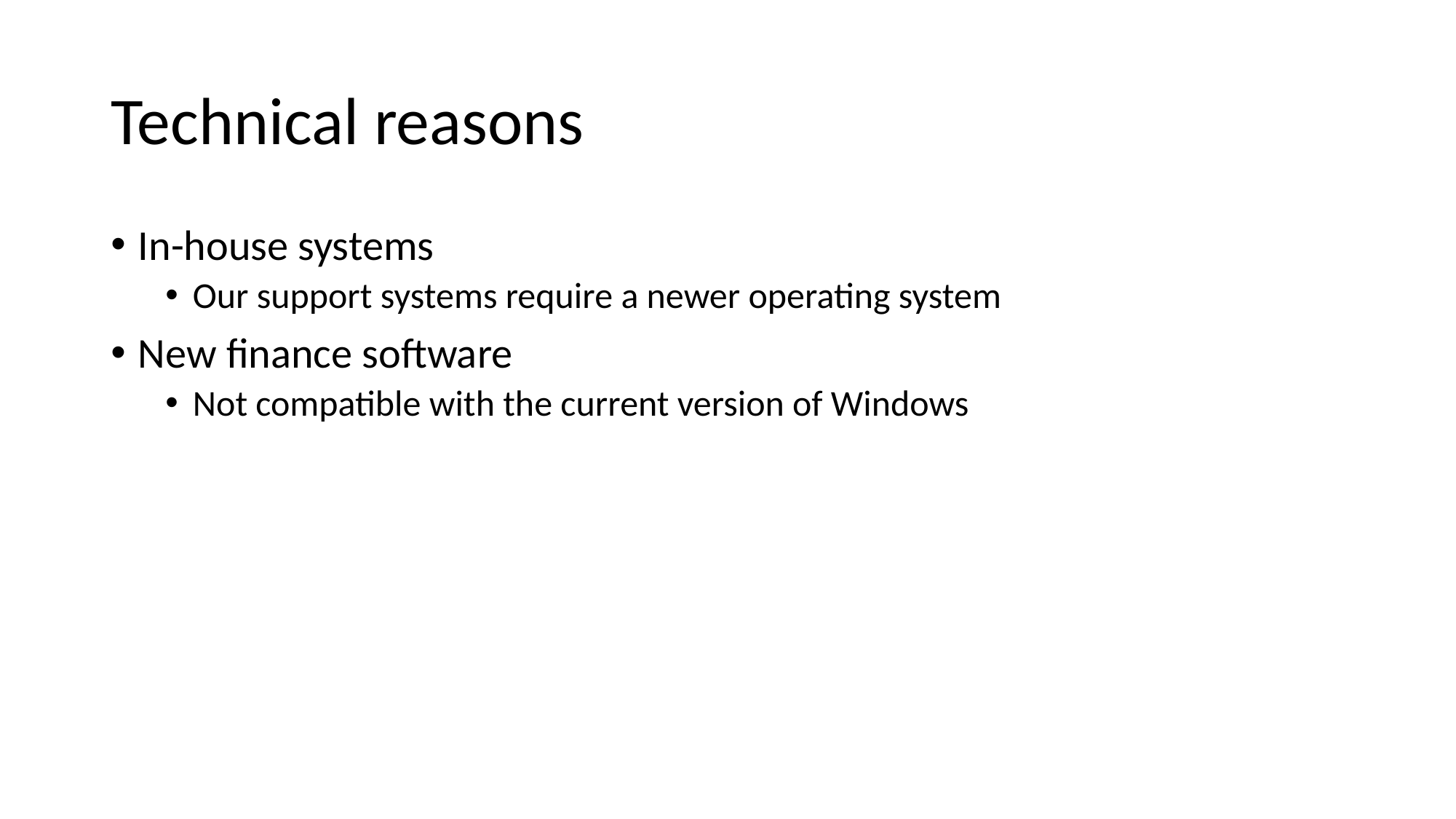

# Technical reasons
In-house systems
Our support systems require a newer operating system
New finance software
Not compatible with the current version of Windows